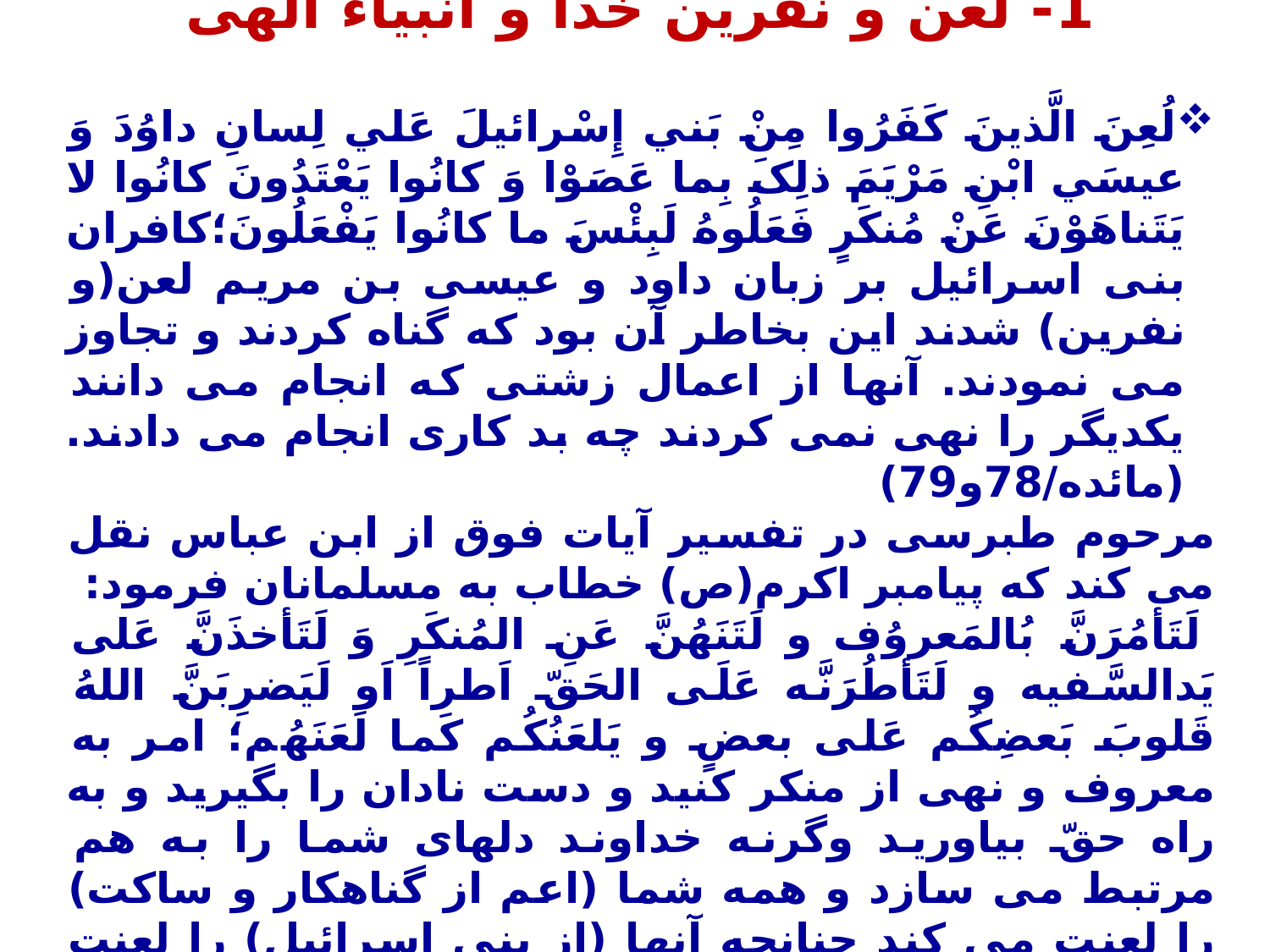

1- لعن و نفرین خدا و انبیاء الهی

لُعِنَ الَّذينَ کَفَرُوا مِنْ بَني‏ إِسْرائيلَ عَلي‏ لِسانِ داوُدَ وَ عيسَي ابْنِ مَرْيَمَ ذلِکَ بِما عَصَوْا وَ کانُوا يَعْتَدُونَ کانُوا لا يَتَناهَوْنَ عَنْ مُنکَرٍ فَعَلُوهُ لَبِئْسَ ما کانُوا يَفْعَلُونَ؛کافران بنی اسرائیل بر زبان داود و عیسی بن مریم لعن(و نفرین) شدند این بخاطر آن بود که گناه کردند و تجاوز می نمودند. آنها از اعمال زشتی که انجام می دانند یکدیگر را نهی نمی کردند چه بد کاری انجام می دادند.(مائده/78و79)
مرحوم طبرسی در تفسیر آیات فوق از ابن عباس نقل می کند که پیامبر اکرم(ص) خطاب به مسلمانان فرمود:
 لَتَأمُرَنَّ بُالمَعروُف و لَتَنَهُنَّ عَنِ المُنکَرِ وَ لَتَأخذَنَّ عَلی یَدالسَّفیه و لَتَأطُرَنَّه عَلَی الحَقّ اَطراً اَو لَیَضرِبَنَّ اللهُ قَلوبَ بَعضِکُم عَلی بعضٍ و یَلعَنُکُم کَما لَعَنَهُم؛ امر به معروف و نهی از منکر کنید و دست نادان را بگیرید و به راه حقّ بیاورید وگرنه خداوند دلهای شما را به هم مرتبط می سازد و همه شما (اعم از گناهکار و ساکت) را لعنت می کند چنانچه آنها (از بنی اسرائیل) را لعنت کرد.( مجمع البیان فی تفسیر القرآن ج3 ص231)